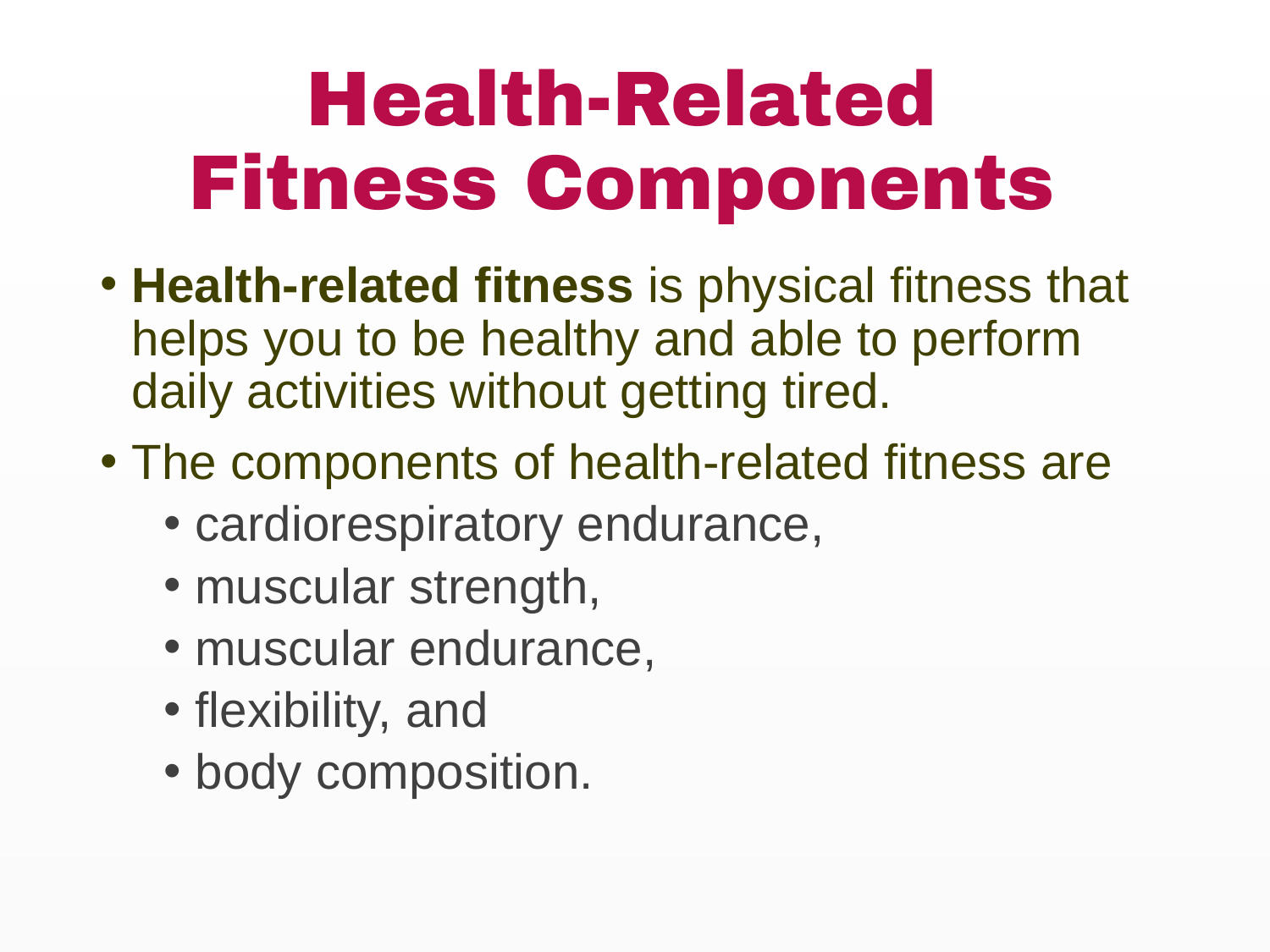

# Health-Related Fitness Components
Health-related fitness is physical fitness that helps you to be healthy and able to perform daily activities without getting tired.
The components of health-related fitness are
cardiorespiratory endurance,
muscular strength,
muscular endurance,
flexibility, and
body composition.